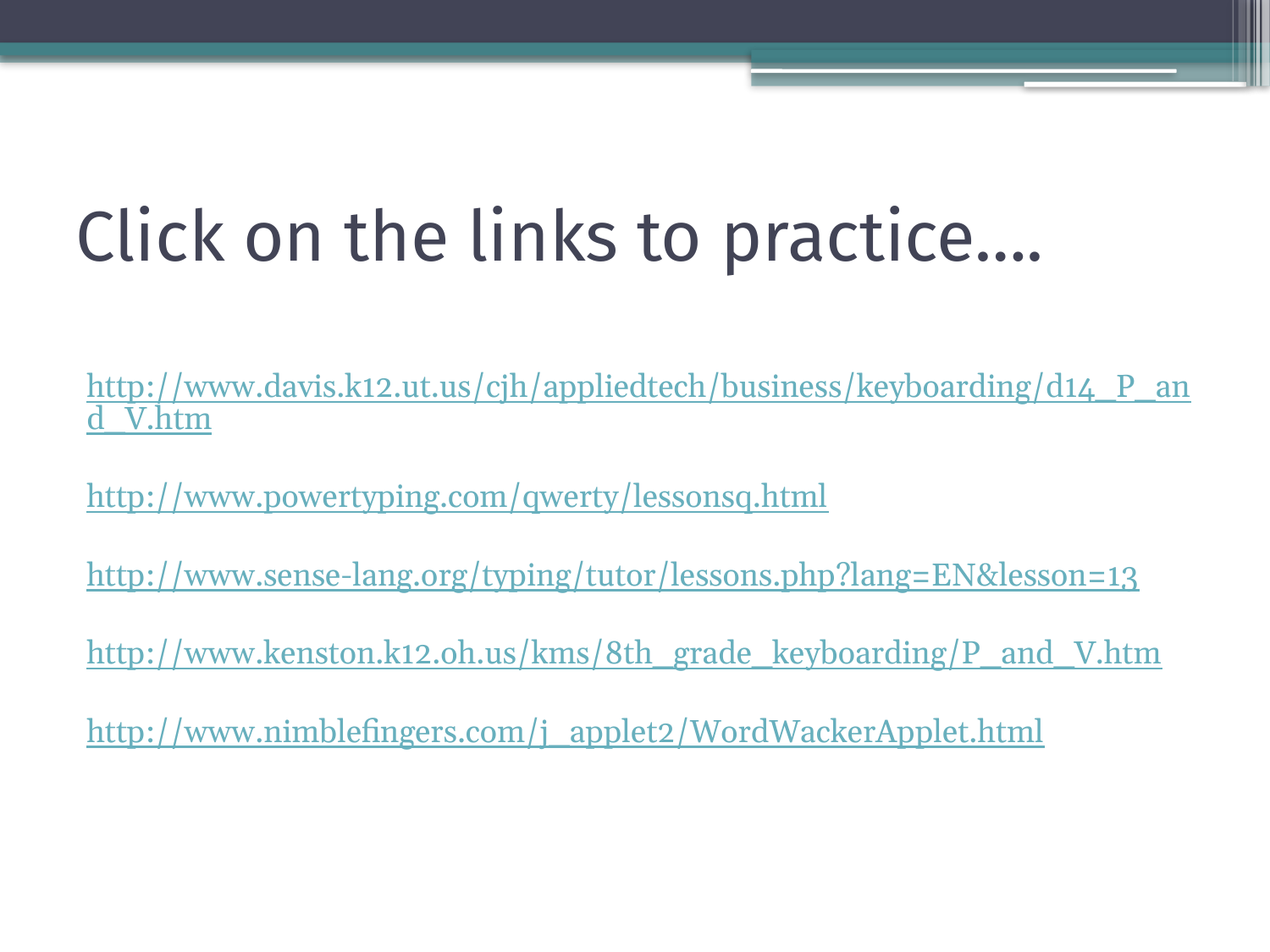

# Click on the links to practice….
http://www.davis.k12.ut.us/cjh/appliedtech/business/keyboarding/d14_P_and_V.htm

http://www.powertyping.com/qwerty/lessonsq.html

http://www.sense-lang.org/typing/tutor/lessons.php?lang=EN&lesson=13

http://www.kenston.k12.oh.us/kms/8th_grade_keyboarding/P_and_V.htm

http://www.nimblefingers.com/j_applet2/WordWackerApplet.html